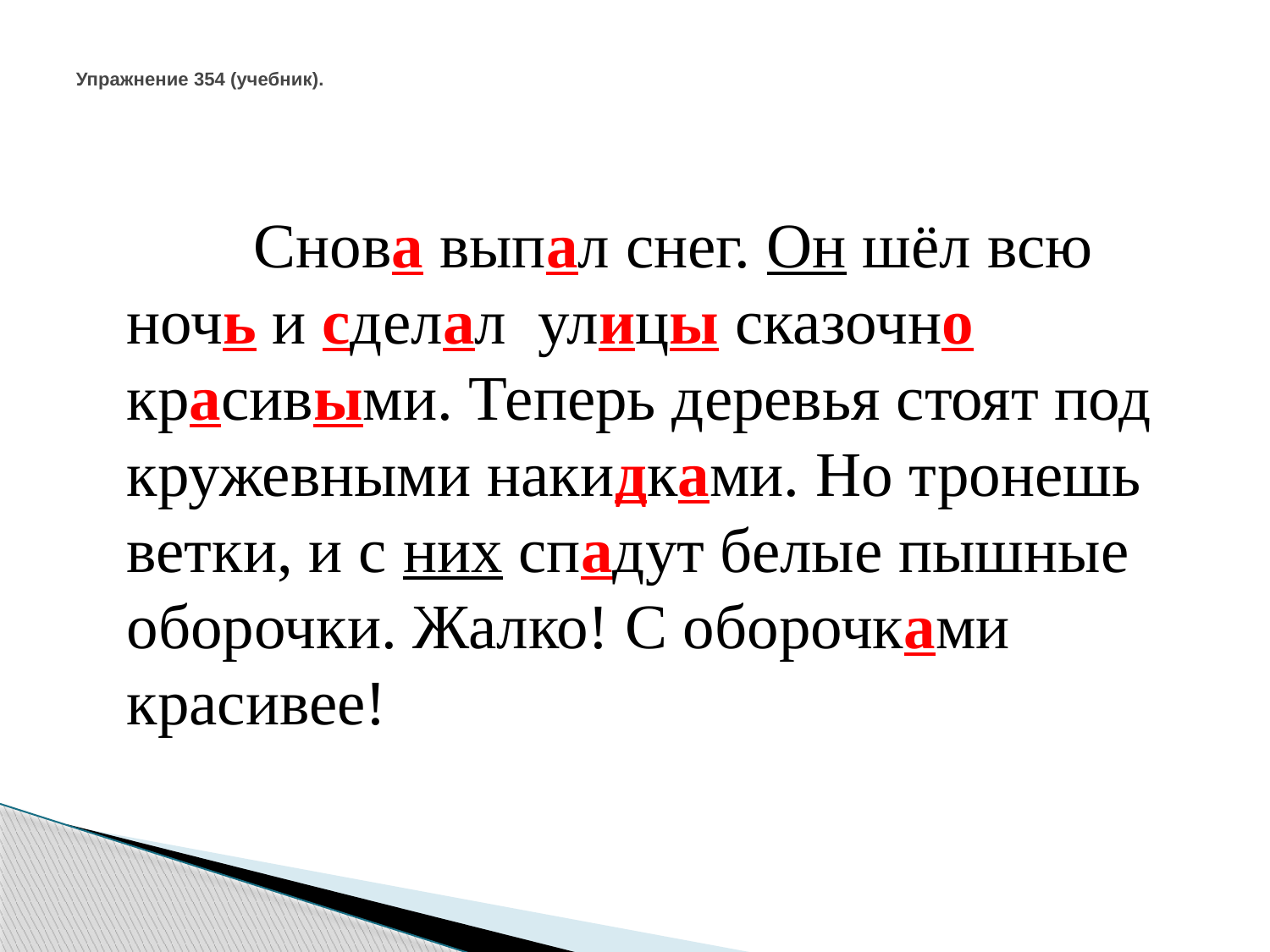

# Упражнение 354 (учебник).
		Снова выпал снег. Он шёл всю ночь и сделал  улицы сказочно красивыми. Теперь деревья стоят под кружевными накидками. Но тронешь ветки, и с них спадут белые пышные оборочки. Жалко! С оборочками красивее!